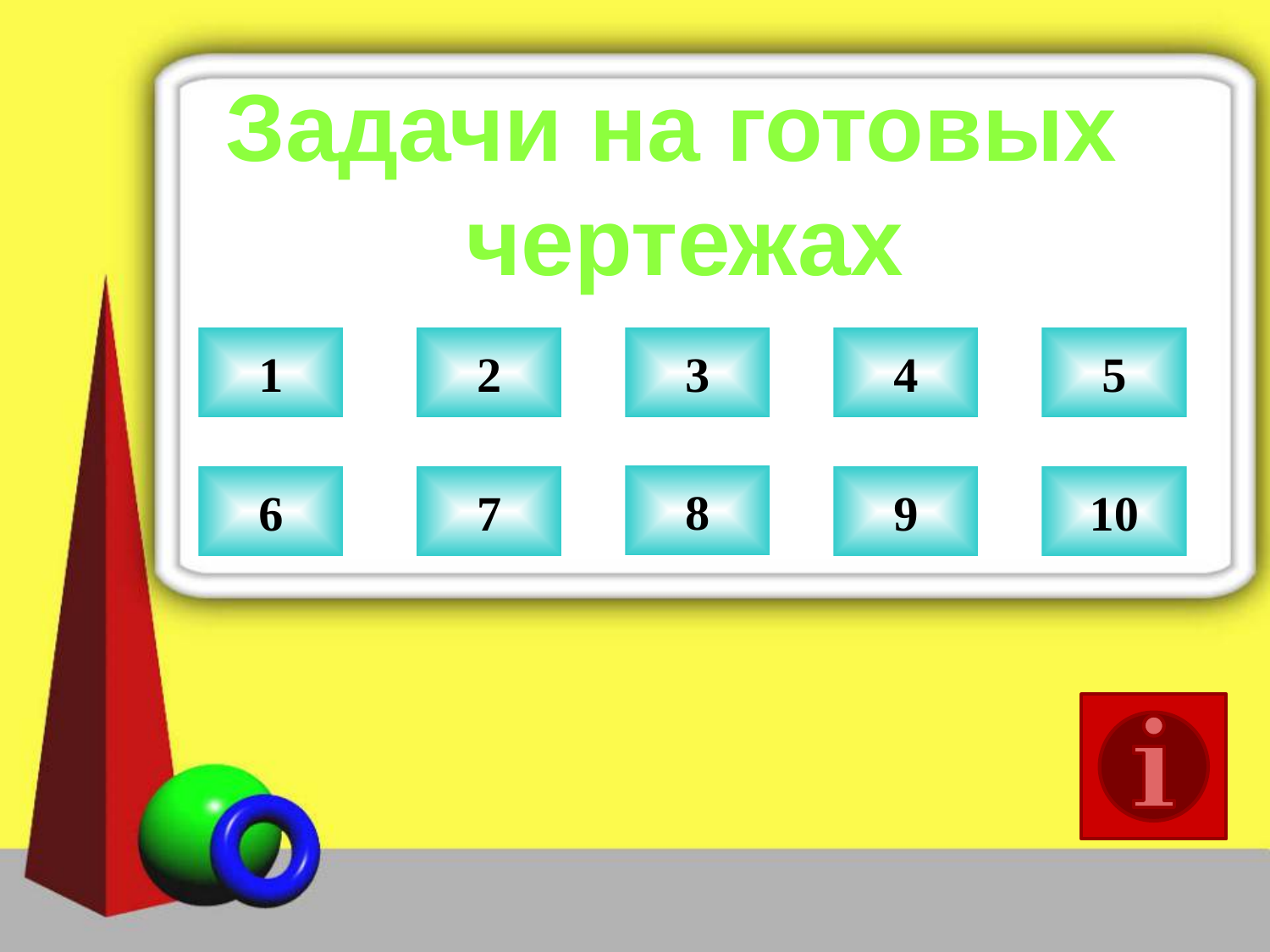

Задачи на готовых
чертежах
1
2
3
4
5
8
6
7
9
10